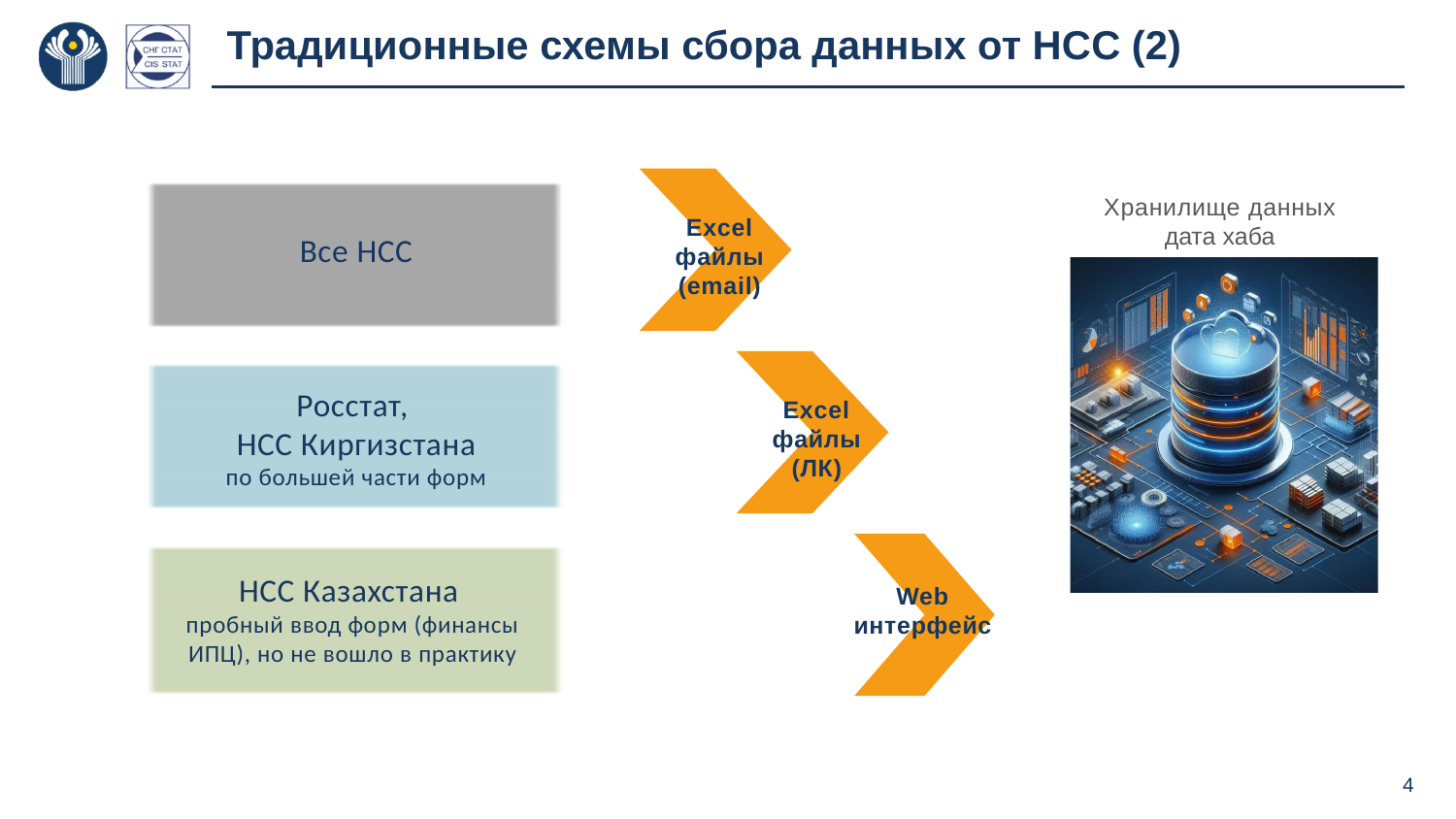

# Традиционные схемы сбора данных от НСС (2)

Excel файлы
(email)

Все НСС
Хранилище данных
дата хаба

Excel файлы
(ЛК)

Росстат,
НСС Киргизстана
по большей части форм

Web интерфейс

НСС Казахстана
пробный ввод форм (финансы ИПЦ), но не вошло в практику